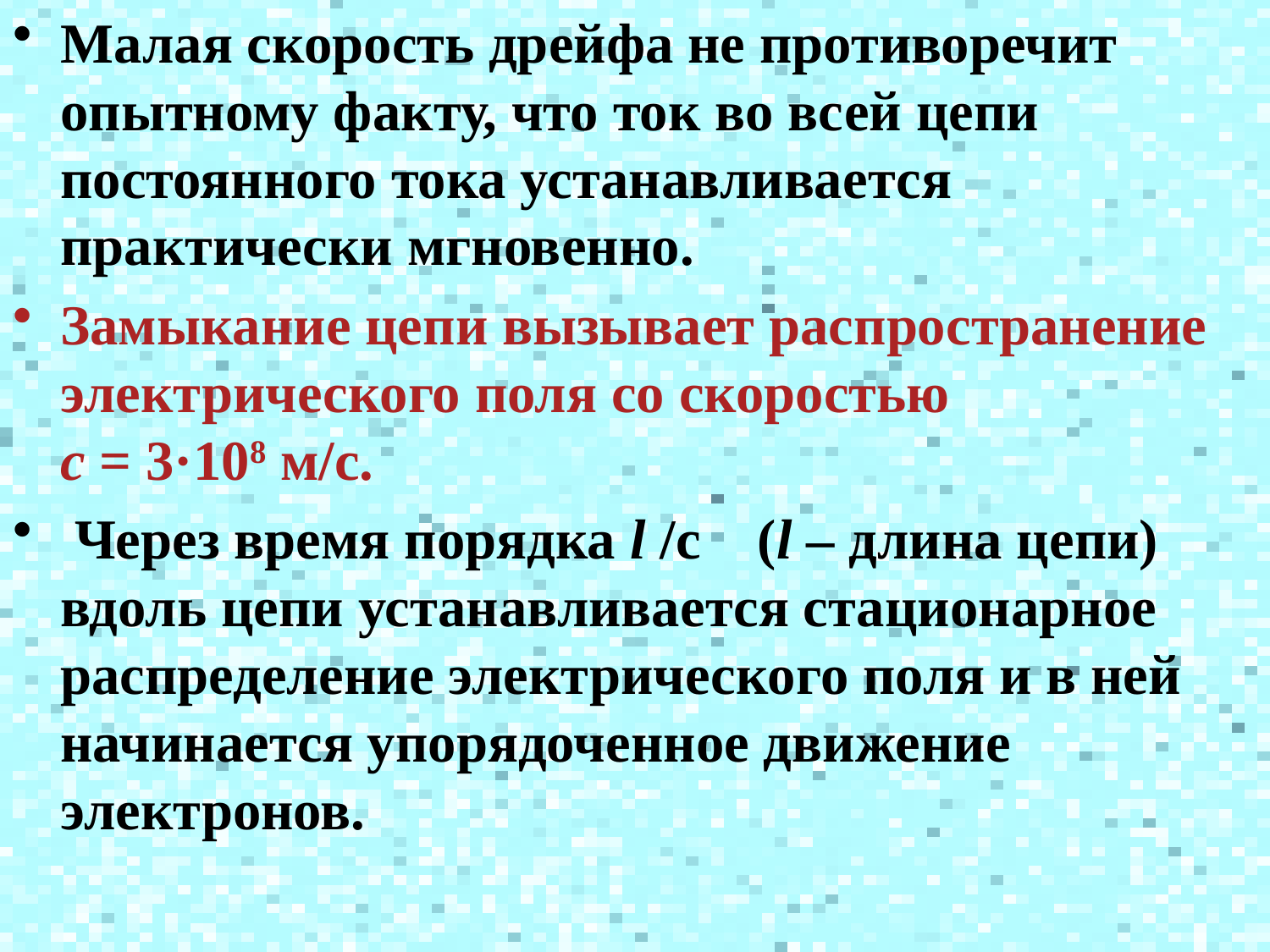

Малая скорость дрейфа не противоречит опытному факту, что ток во всей цепи постоянного тока устанавливается практически мгновенно.
Замыкание цепи вызывает распространение электрического поля со скоростью c = 3·108 м/с.
 Через время порядка l /с    (l – длина цепи) вдоль цепи устанавливается стационарное распределение электрического поля и в ней начинается упорядоченное движение электронов.